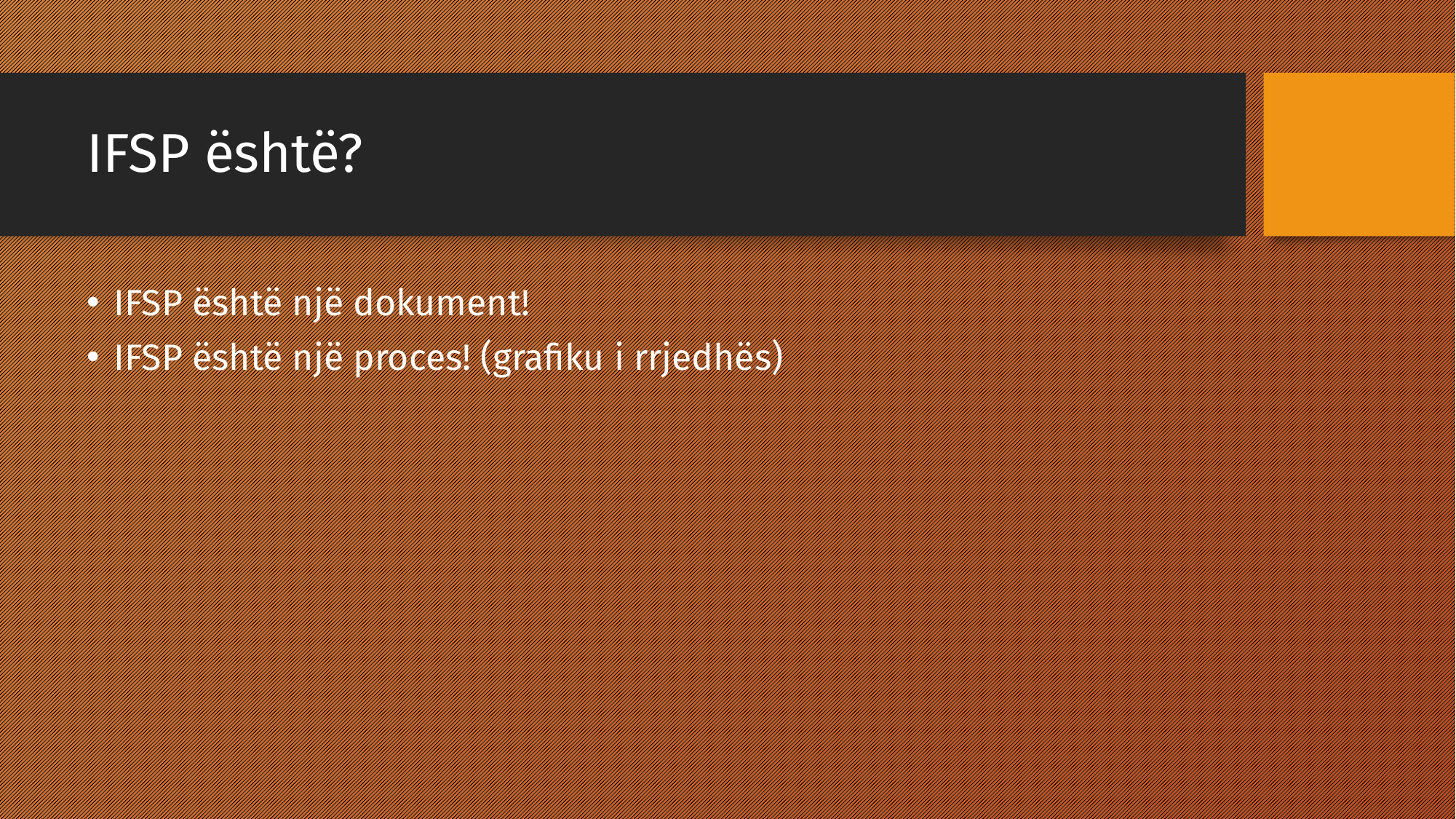

# IFSP është?
IFSP është një dokument!
IFSP është një proces! (grafiku i rrjedhës)